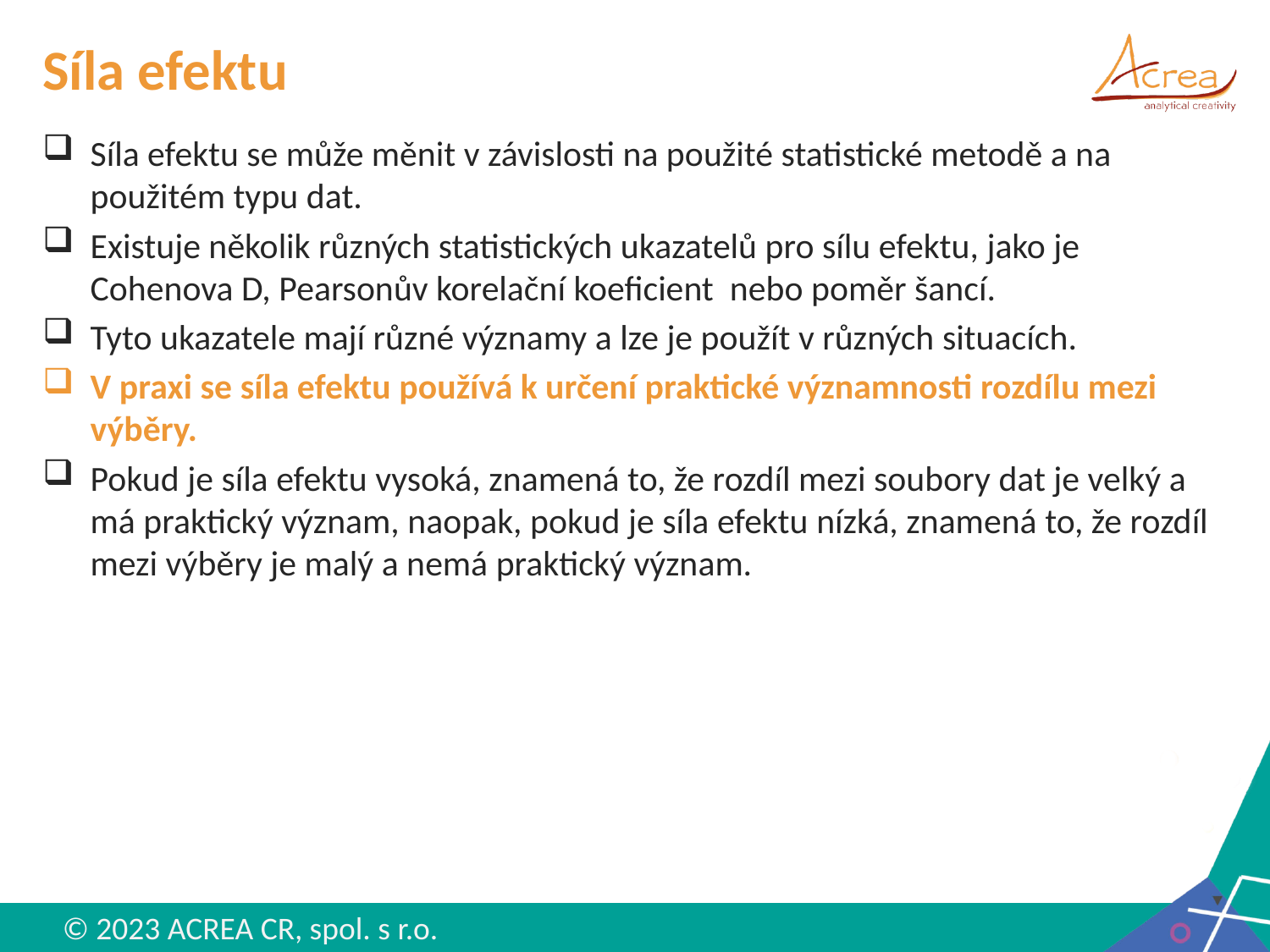

# Síla efektu
Síla efektu se může měnit v závislosti na použité statistické metodě a na použitém typu dat.
Existuje několik různých statistických ukazatelů pro sílu efektu, jako je Cohenova D, Pearsonův korelační koeficient  nebo poměr šancí.
Tyto ukazatele mají různé významy a lze je použít v různých situacích.
V praxi se síla efektu používá k určení praktické významnosti rozdílu mezi výběry.
Pokud je síla efektu vysoká, znamená to, že rozdíl mezi soubory dat je velký a má praktický význam, naopak, pokud je síla efektu nízká, znamená to, že rozdíl mezi výběry je malý a nemá praktický význam.